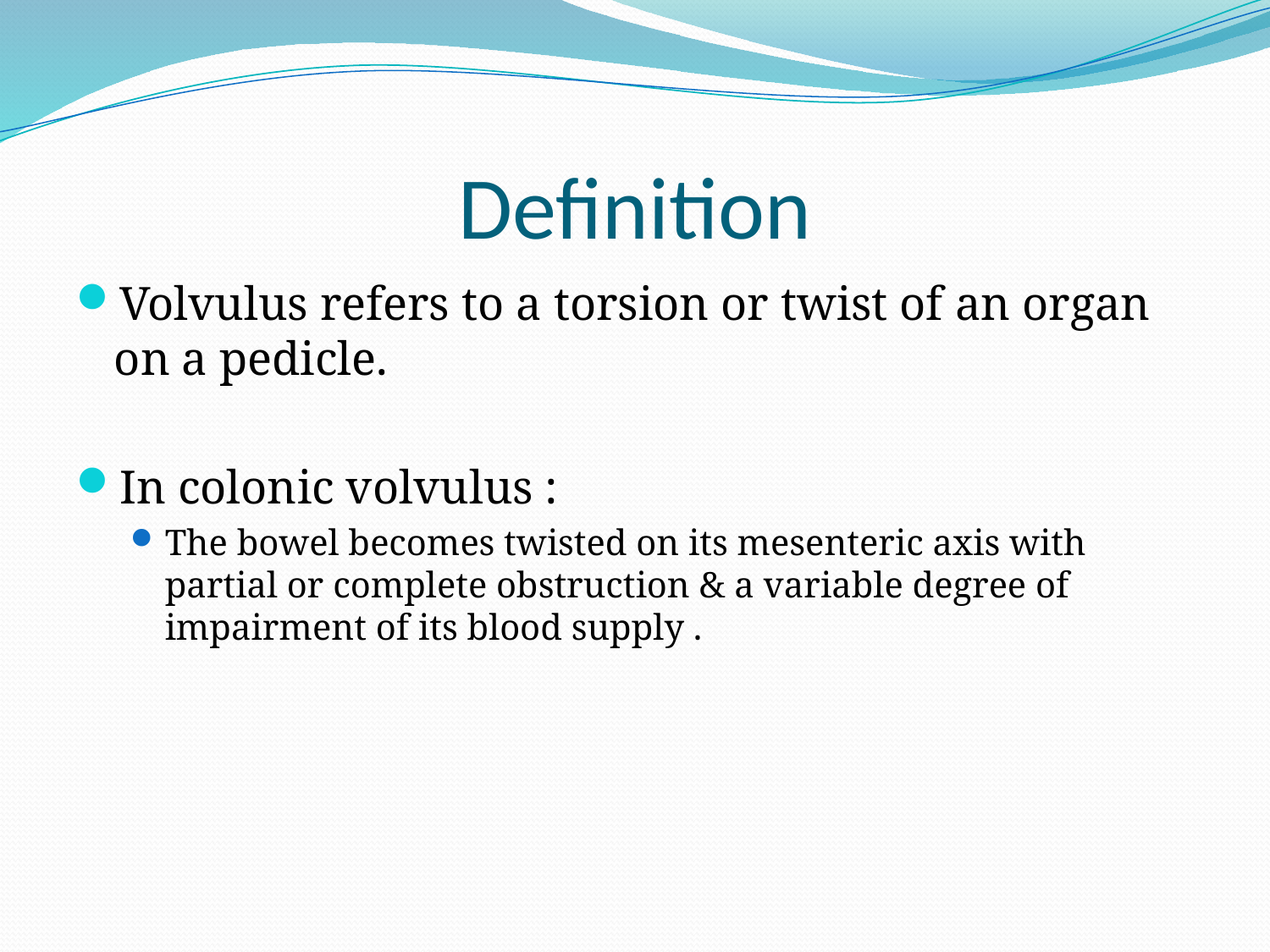

# Definition
Volvulus refers to a torsion or twist of an organ on a pedicle.

In colonic volvulus :
The bowel becomes twisted on its mesenteric axis with partial or complete obstruction & a variable degree of impairment of its blood supply .